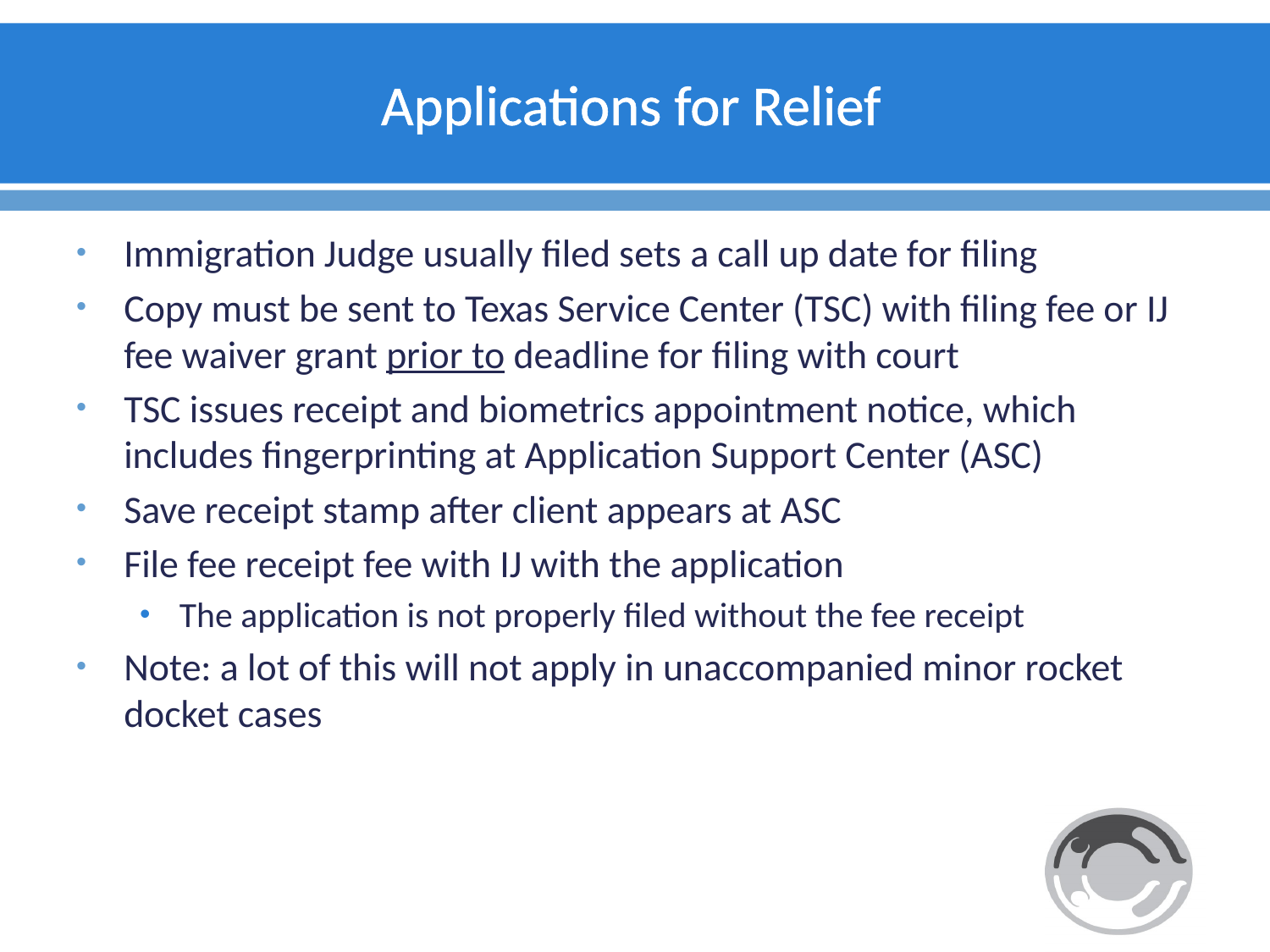

# Applications for Relief
Immigration Judge usually filed sets a call up date for filing
Copy must be sent to Texas Service Center (TSC) with filing fee or IJ fee waiver grant prior to deadline for filing with court
TSC issues receipt and biometrics appointment notice, which includes fingerprinting at Application Support Center (ASC)
Save receipt stamp after client appears at ASC
File fee receipt fee with IJ with the application
The application is not properly filed without the fee receipt
Note: a lot of this will not apply in unaccompanied minor rocket docket cases